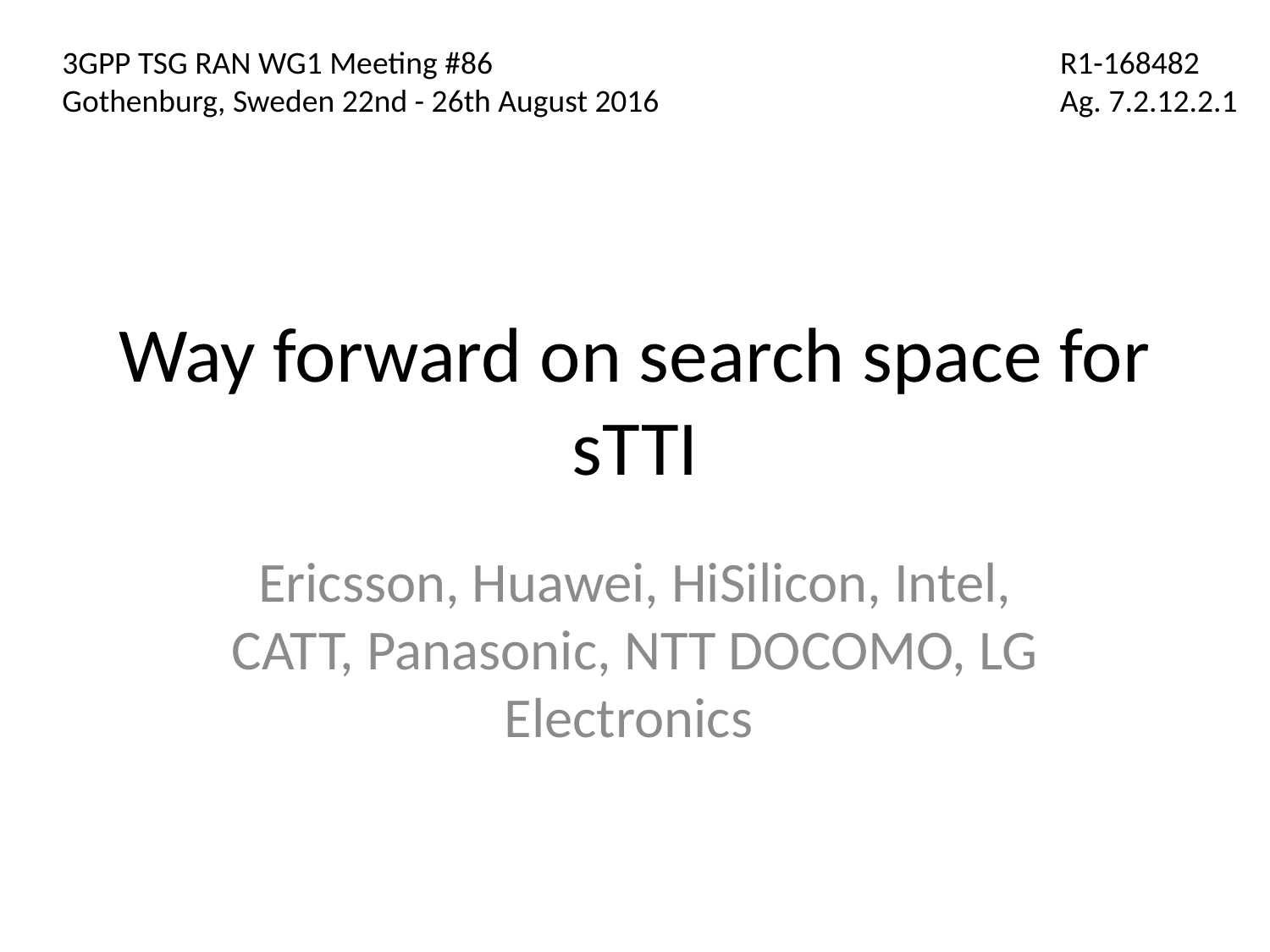

3GPP TSG RAN WG1 Meeting #86
Gothenburg, Sweden 22nd - 26th August 2016

R1-168482
Ag. 7.2.12.2.1
# Way forward on search space for sTTI
Ericsson, Huawei, HiSilicon, Intel, CATT, Panasonic, NTT DOCOMO, LG Electronics